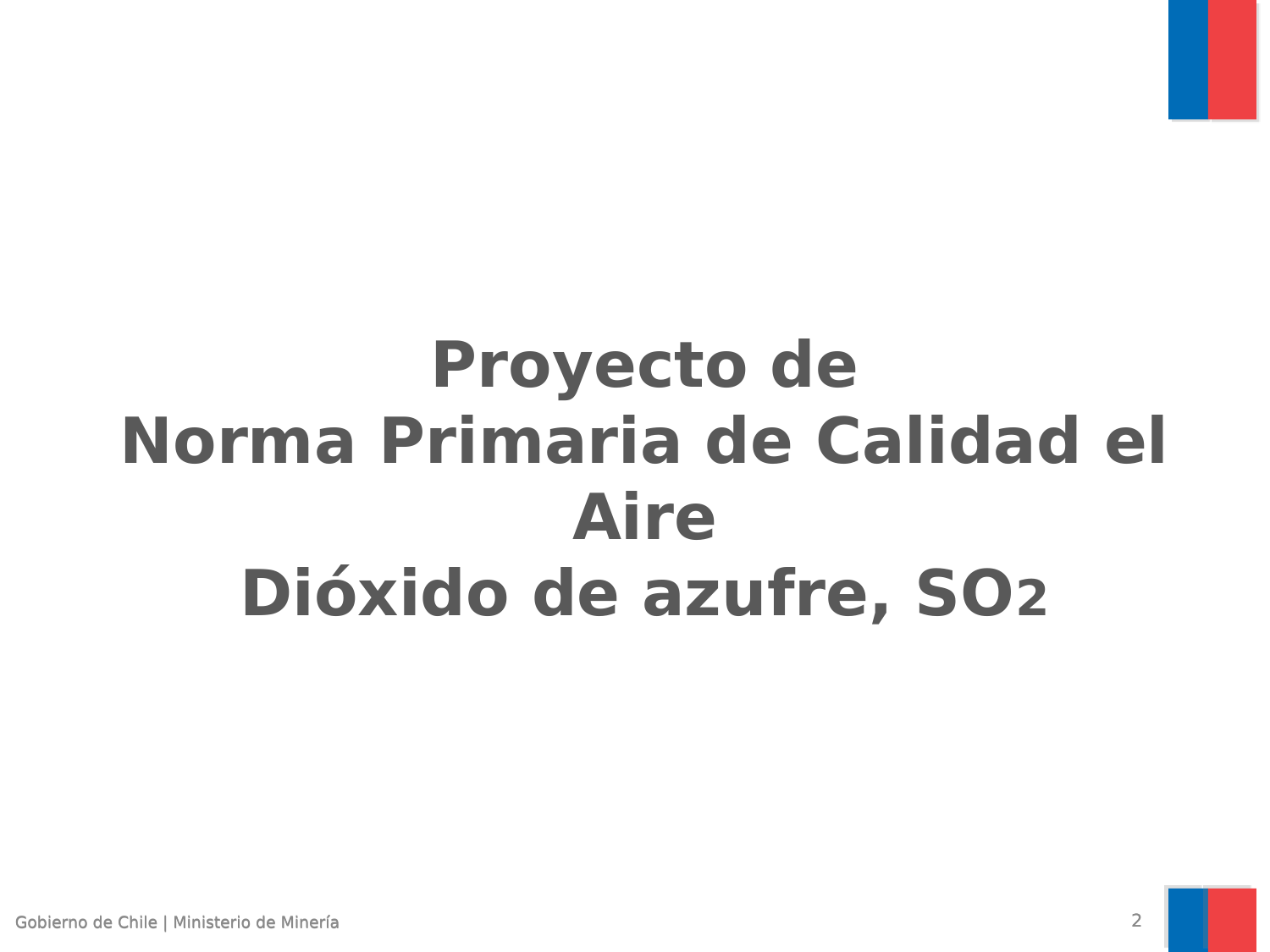

Proyecto de
Norma Primaria de Calidad el Aire
Dióxido de azufre, SO2

2
Gobierno de Chile | Ministerio de Minería
Gobierno de Chile | Ministerio de Minería

2